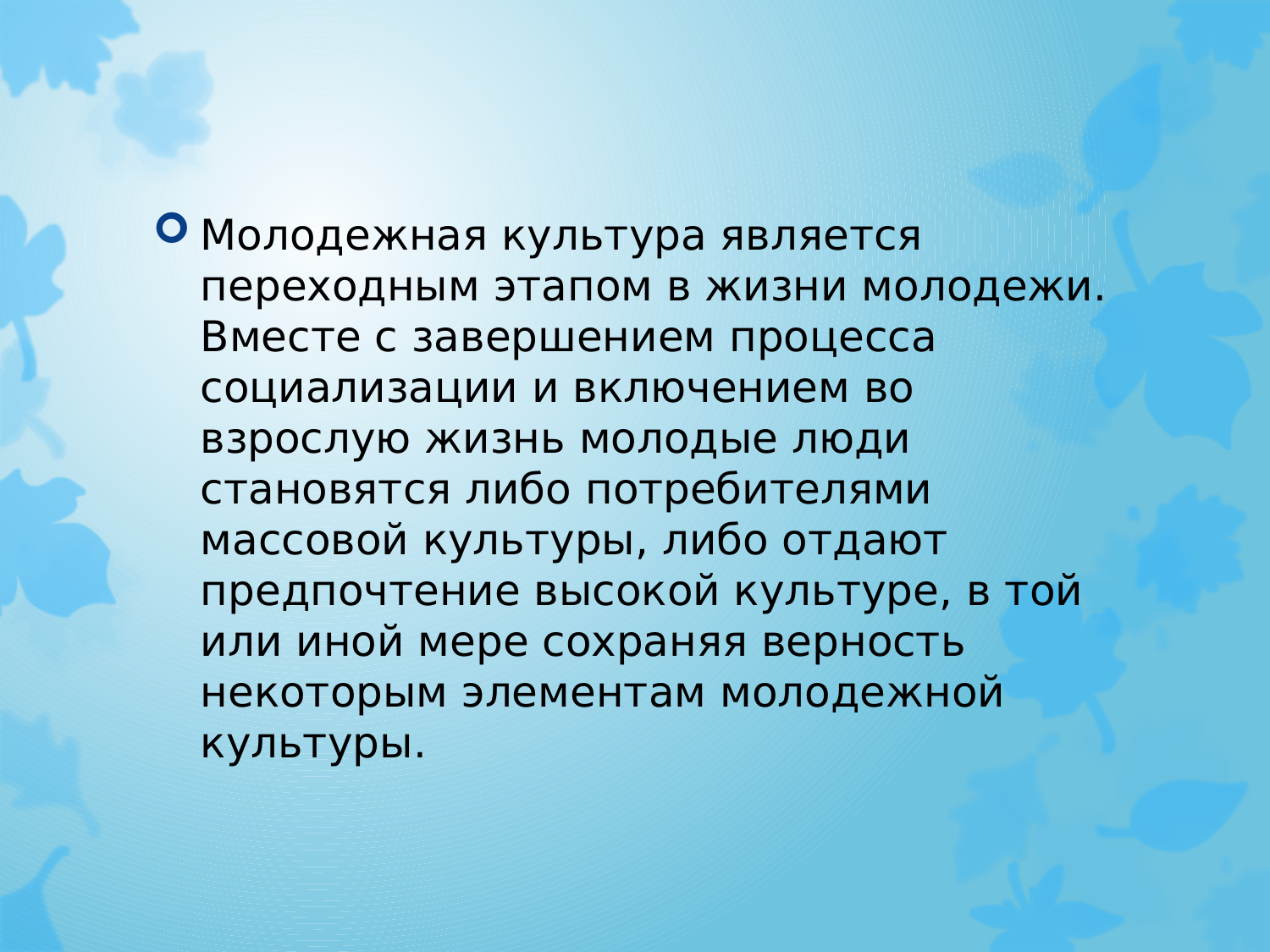

#
Молодежная культура является переходным этапом в жизни молодежи. Вместе с завершением процесса социализации и включением во взрослую жизнь молодые люди становятся либо потребителями массовой культуры, либо отдают предпочтение высокой культуре, в той или иной мере сохраняя верность некоторым элементам молодежной культуры.